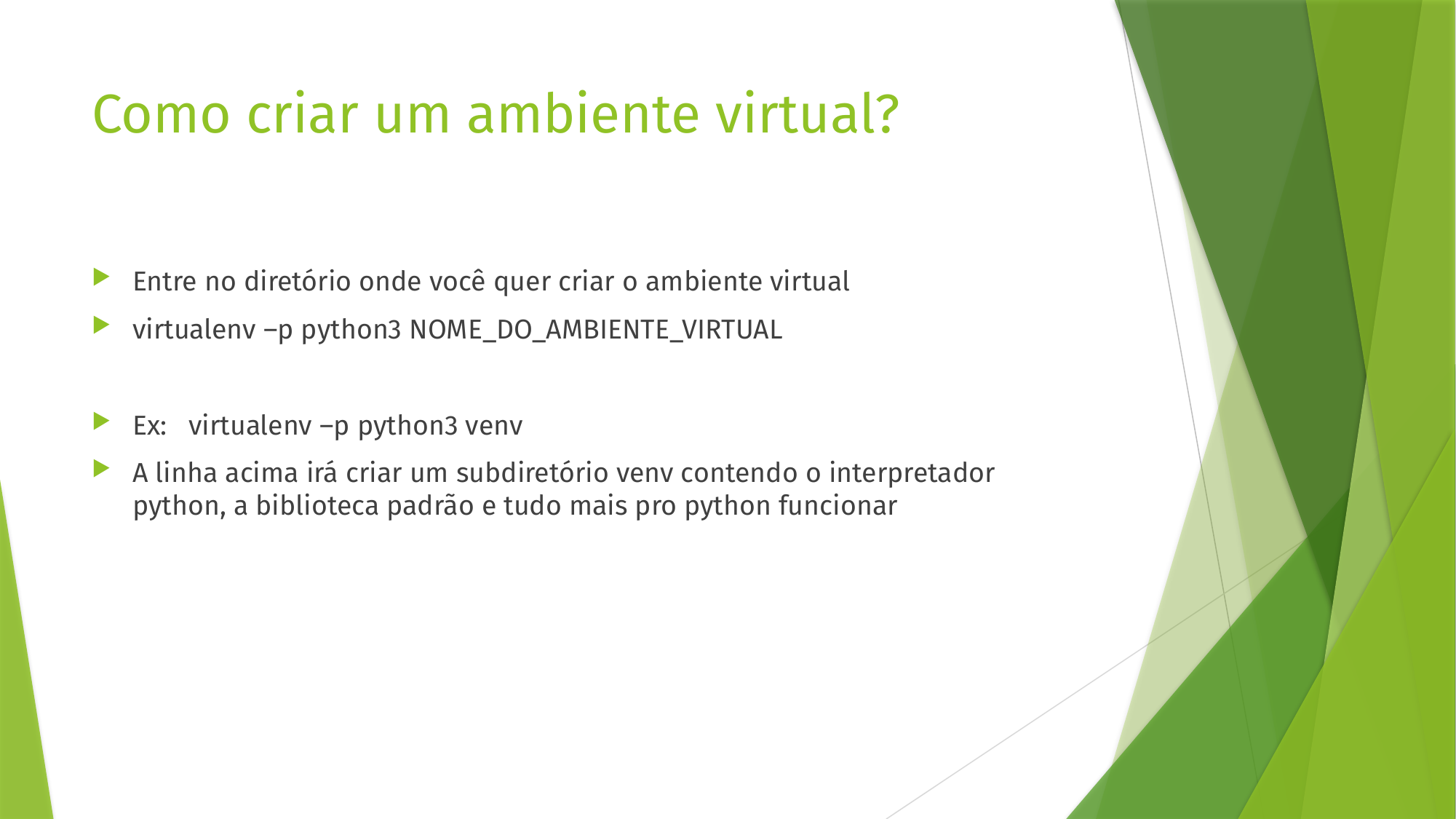

# Como criar um ambiente virtual?
Entre no diretório onde você quer criar o ambiente virtual
virtualenv –p python3 NOME_DO_AMBIENTE_VIRTUAL

Ex:   virtualenv –p python3 venv
A linha acima irá criar um subdiretório venv contendo o interpretador python, a biblioteca padrão e tudo mais pro python funcionar